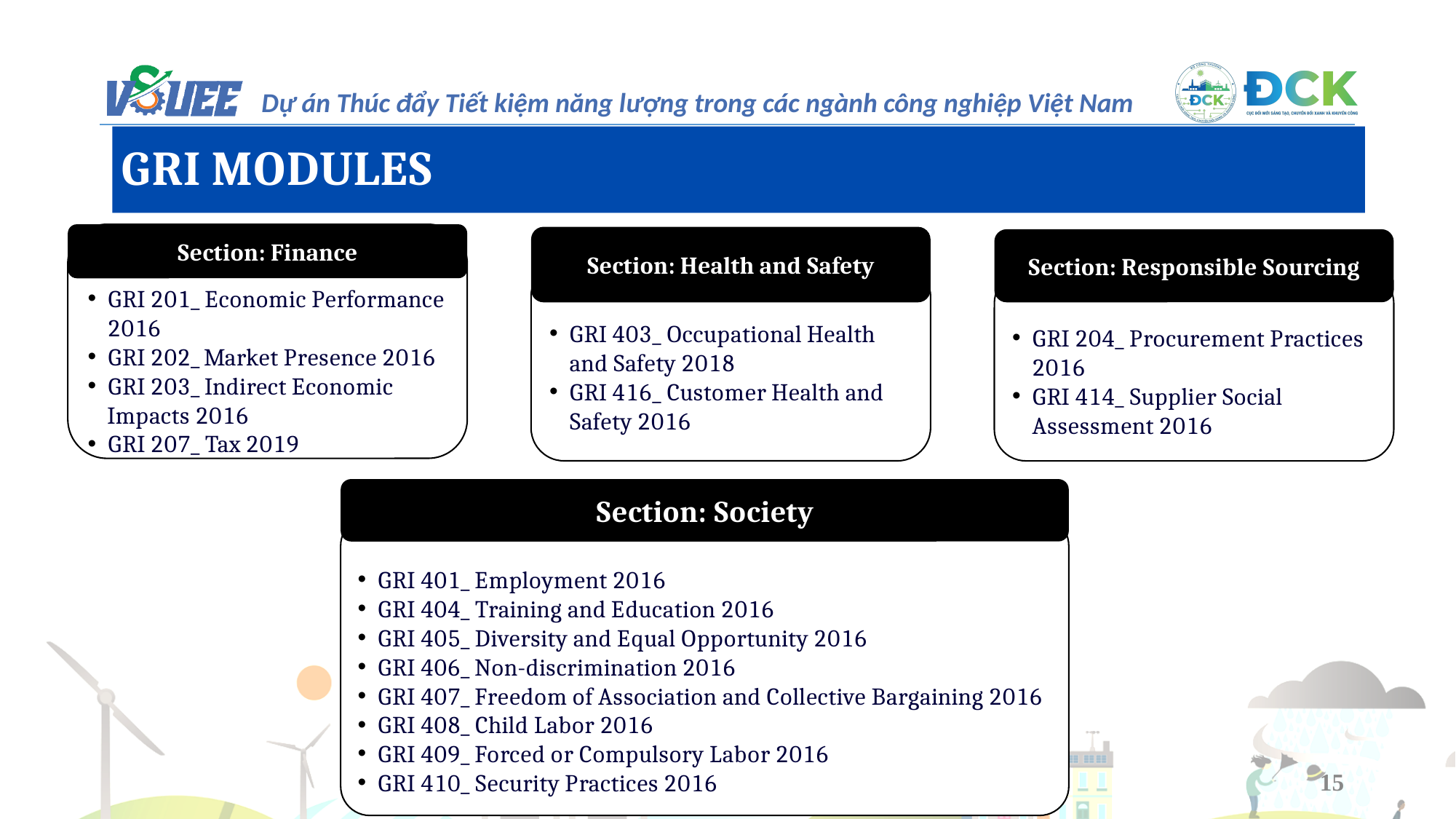

GRI MODULES

GRI 201_ Economic Performance 2016
GRI 202_ Market Presence 2016
GRI 203_ Indirect Economic Impacts 2016
GRI 207_ Tax 2019
Section: Finance
Section: Health and Safety

GRI 403_ Occupational Health and Safety 2018
GRI 416_ Customer Health and Safety 2016
Section: Responsible Sourcing

GRI 204_ Procurement Practices 2016
GRI 414_ Supplier Social Assessment 2016
Section: Society

GRI 401_ Employment 2016
GRI 404_ Training and Education 2016
GRI 405_ Diversity and Equal Opportunity 2016
GRI 406_ Non-discrimination 2016
GRI 407_ Freedom of Association and Collective Bargaining 2016
GRI 408_ Child Labor 2016
GRI 409_ Forced or Compulsory Labor 2016
GRI 410_ Security Practices 2016
15